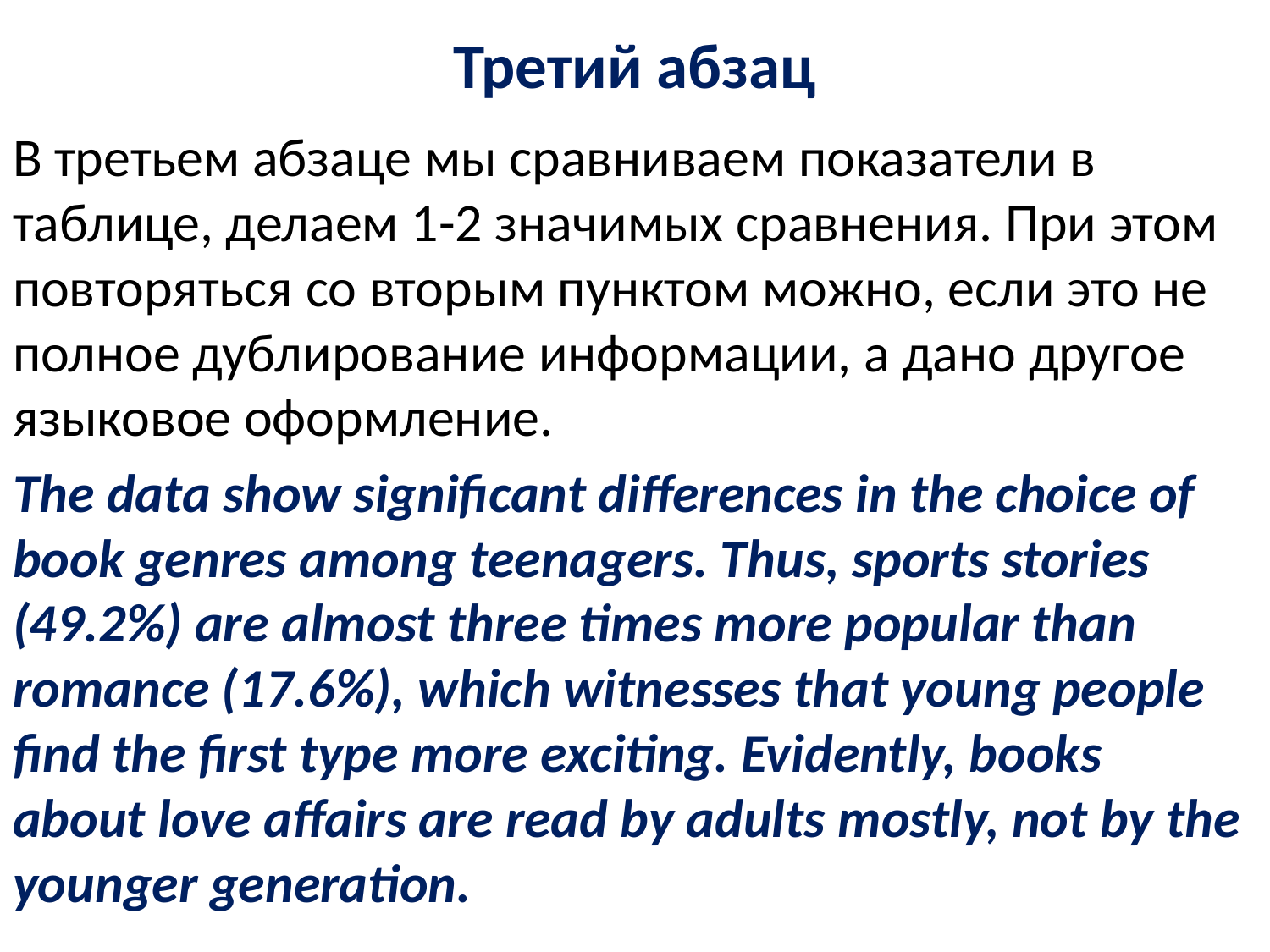

# Третий абзац
В третьем абзаце мы сравниваем показатели в таблице, делаем 1-2 значимых сравнения. При этом повторяться со вторым пунктом можно, если это не полное дублирование информации, а дано другое языковое оформление.
The data show significant differences in the choice of book genres among teenagers. Thus, sports stories (49.2%) are almost three times more popular than romance (17.6%), which witnesses that young people find the first type more exciting. Evidently, books about love affairs are read by adults mostly, not by the younger generation.